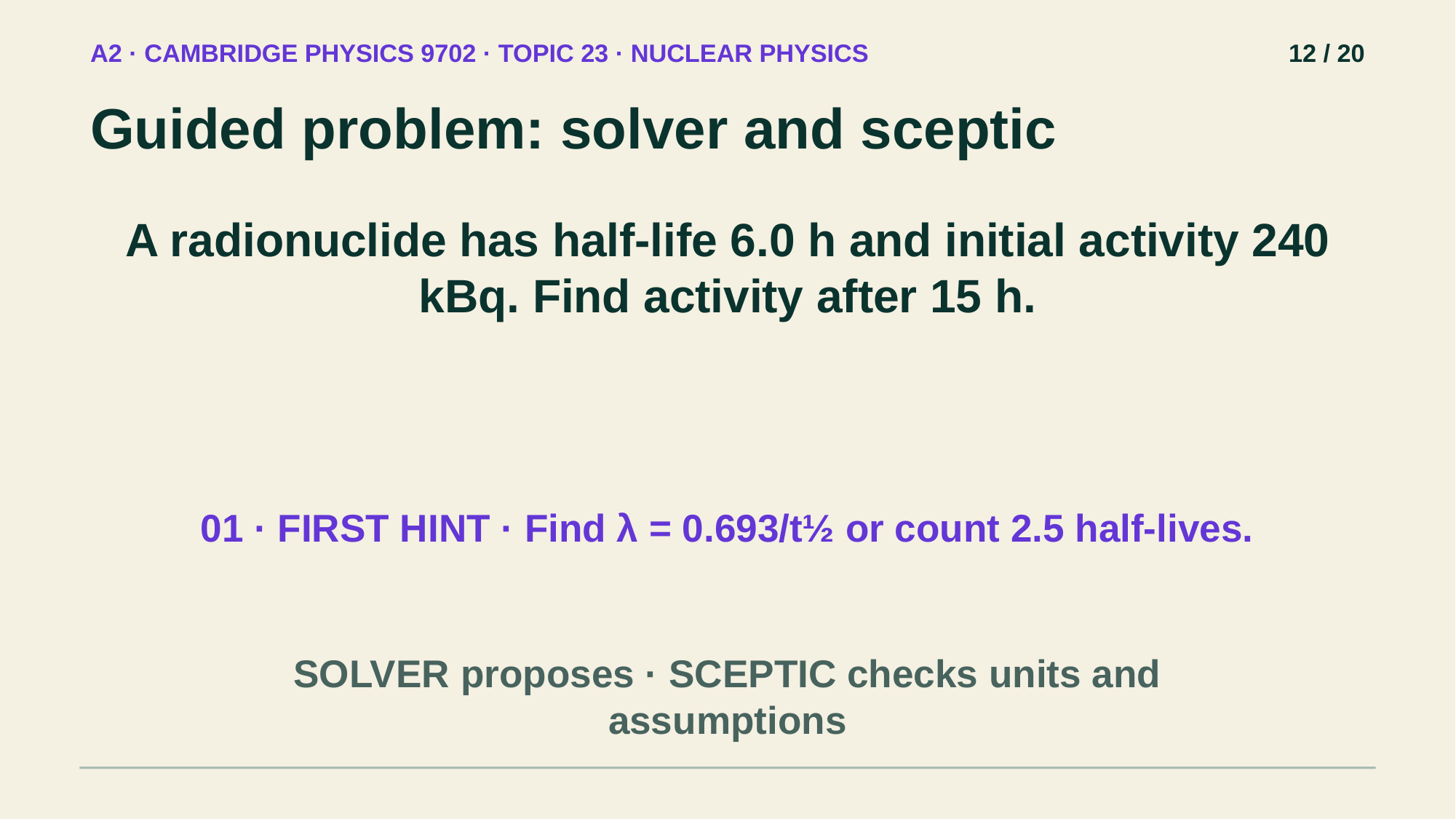

A2 · CAMBRIDGE PHYSICS 9702 · TOPIC 23 · NUCLEAR PHYSICS
12 / 20
Guided problem: solver and sceptic
A radionuclide has half-life 6.0 h and initial activity 240 kBq. Find activity after 15 h.
01 · FIRST HINT · Find λ = 0.693/t½ or count 2.5 half-lives.
SOLVER proposes · SCEPTIC checks units and assumptions